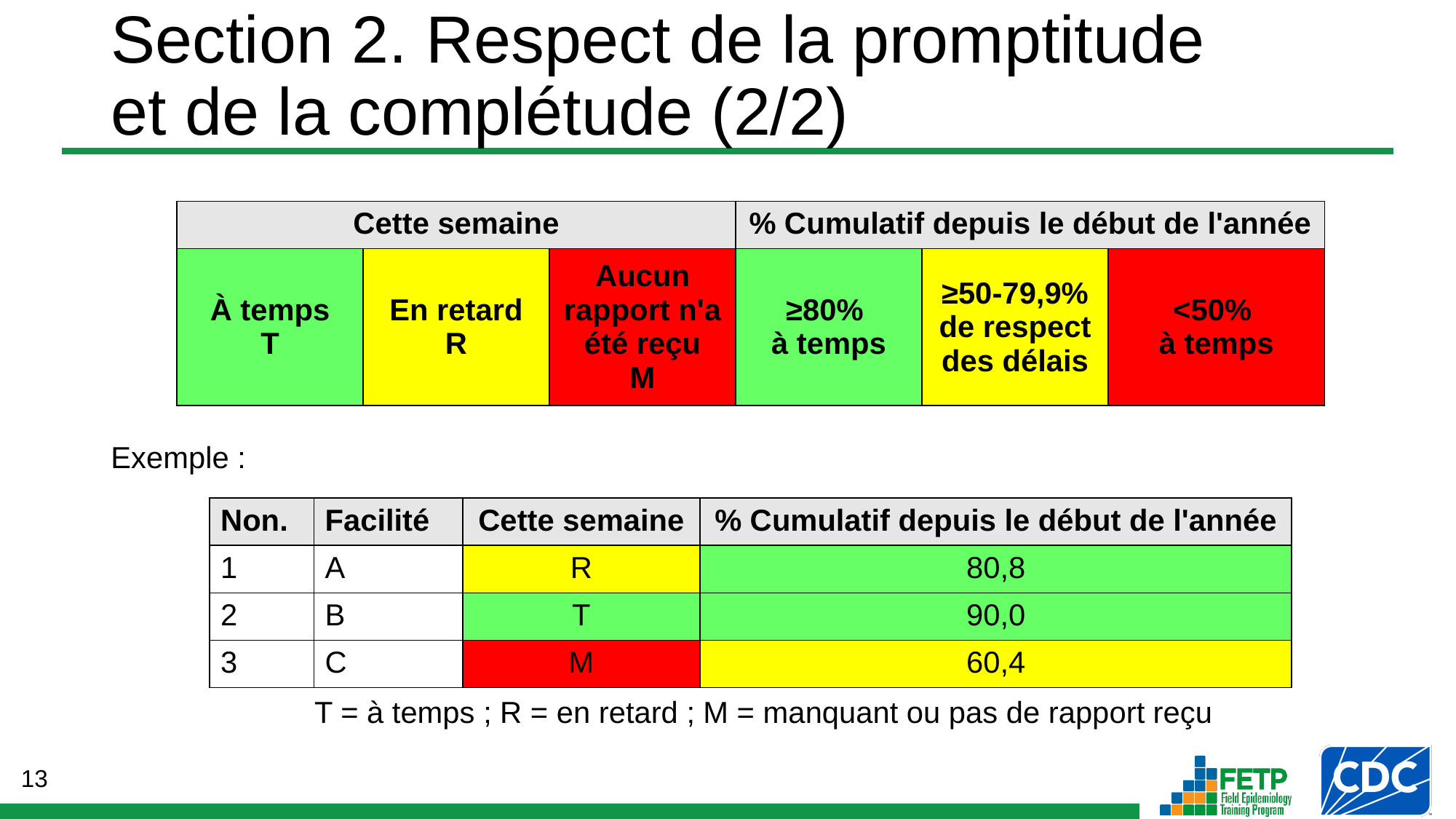

Section 2. Respect de la promptitude
et de la complétude (2/2)
| Cette semaine |  |  | % Cumulatif depuis le début de l'année |  |  |
| --- | --- | --- | --- | --- | --- |
| À temps T | En retard R | Aucun rapport n'a été reçu M | ≥80% à temps | ≥50-79,9% de respect des délais | <50% à temps |
Exemple :
| Non. | Facilité | Cette semaine | % Cumulatif depuis le début de l'année |
| --- | --- | --- | --- |
| 1 | A | R | 80,8 |
| 2 | B | T | 90,0 |
| 3 | C | M | 60,4 |
T = à temps ; R = en retard ; M = manquant ou pas de rapport reçu